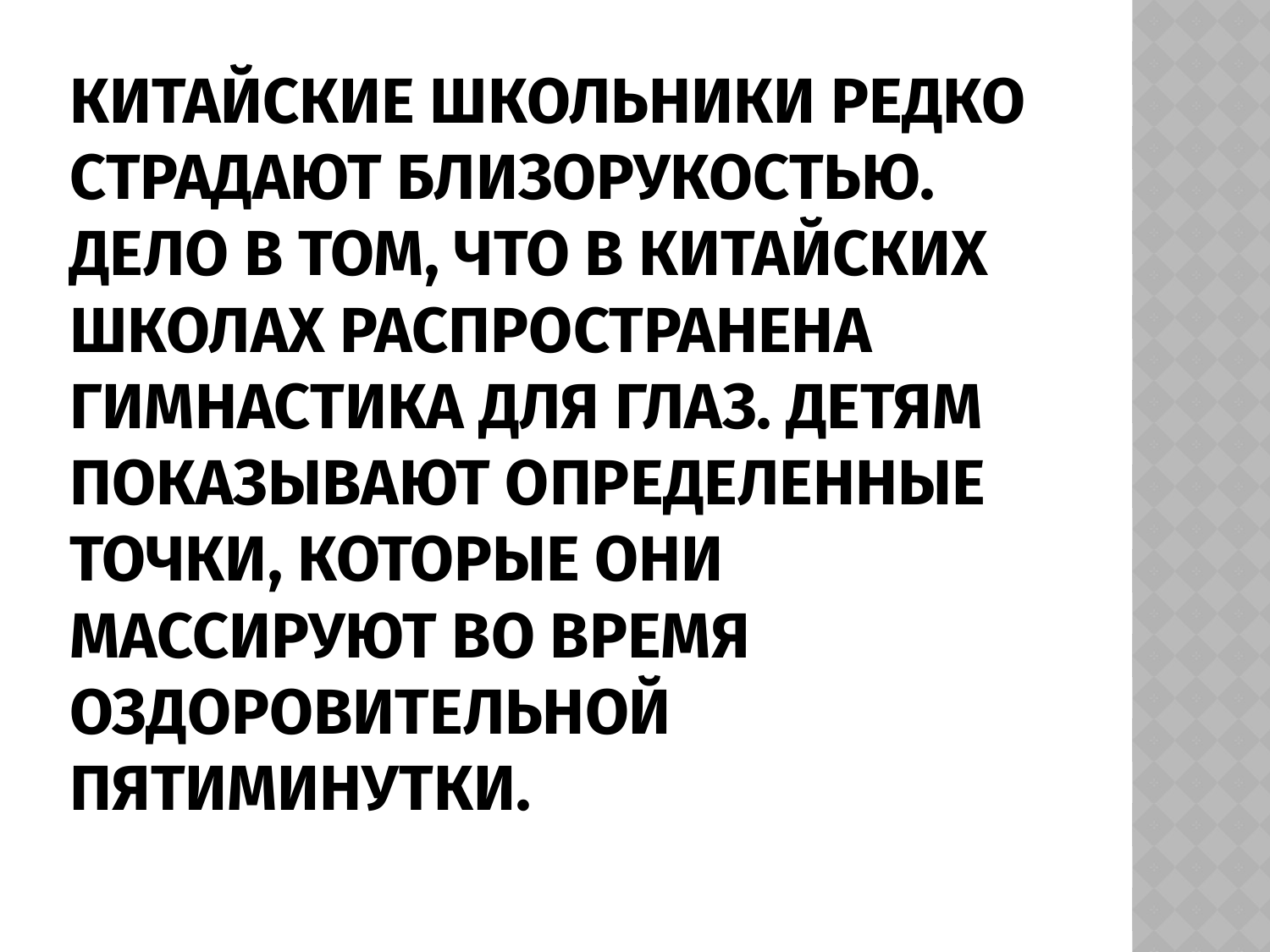

# Китайские школьники редко страдают близорукостью. Дело в том, что в китайских школах распространена гимнастика для глаз. Детям  показывают определенные точки, которые они массируют во время оздоровительной пятиминутки.